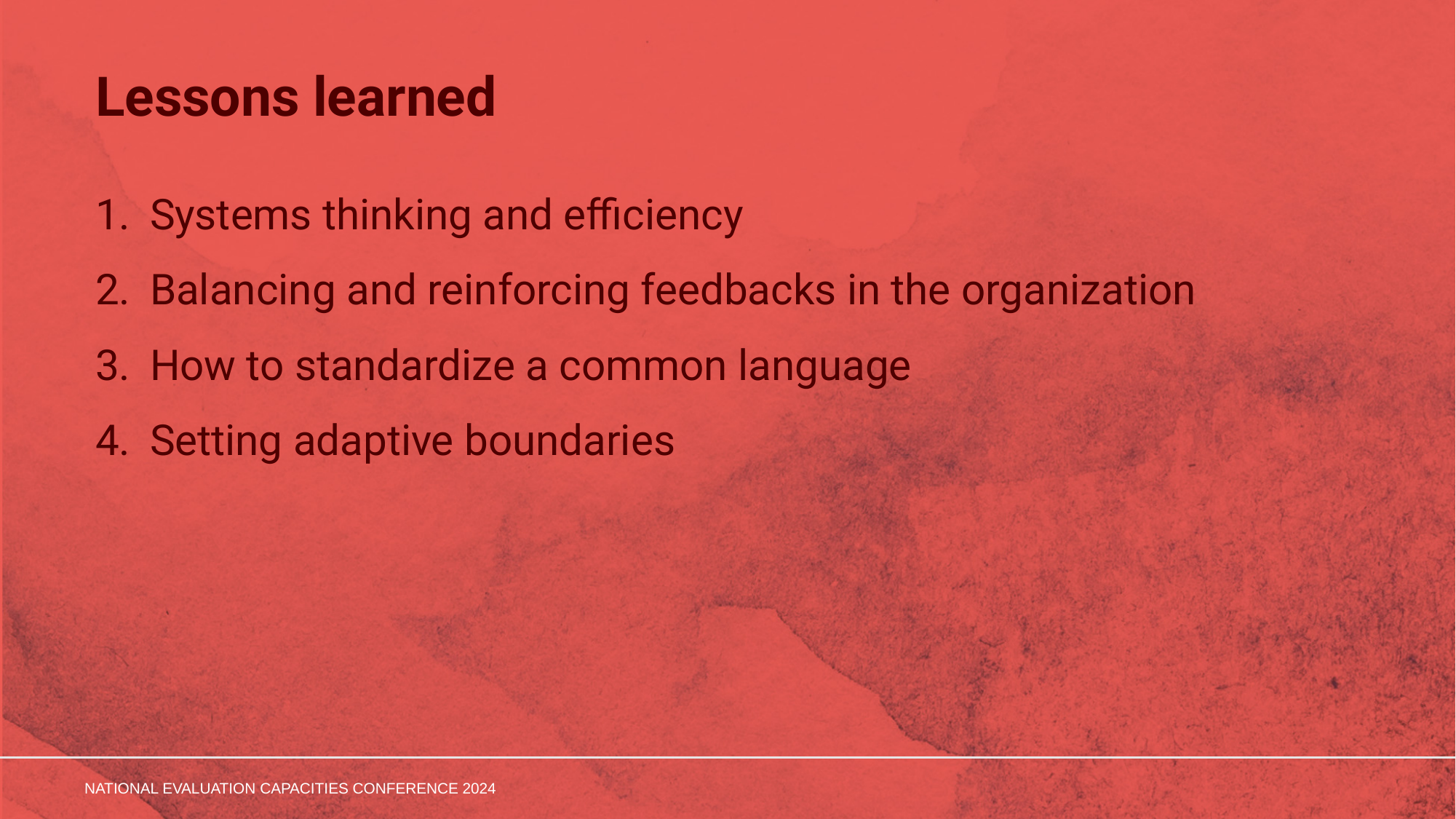

# Lessons learned
Systems thinking and efficiency
Balancing and reinforcing feedbacks in the organization
How to standardize a common language
Setting adaptive boundaries